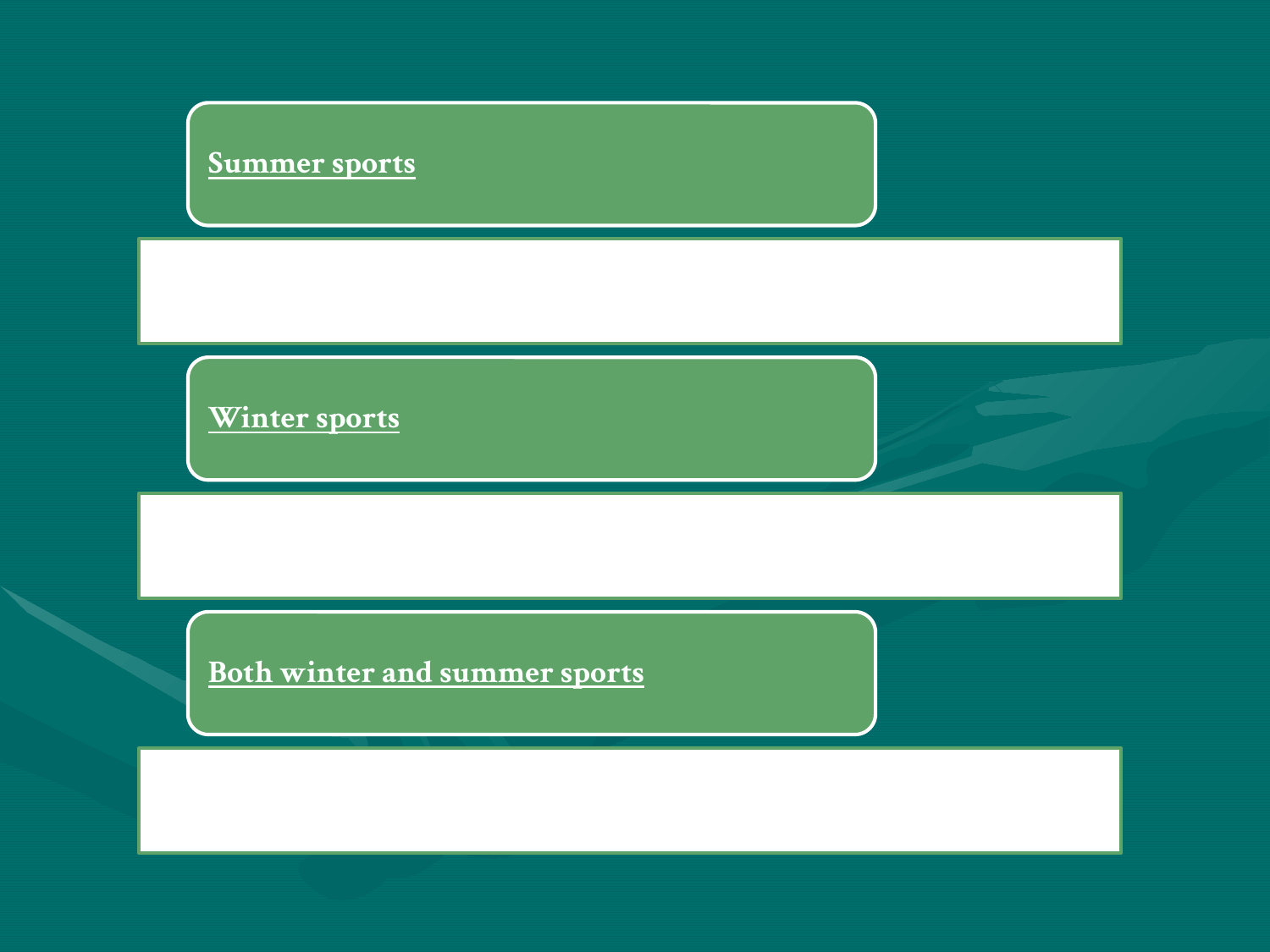

Summer sports
Winter sports
Both winter and summer sports